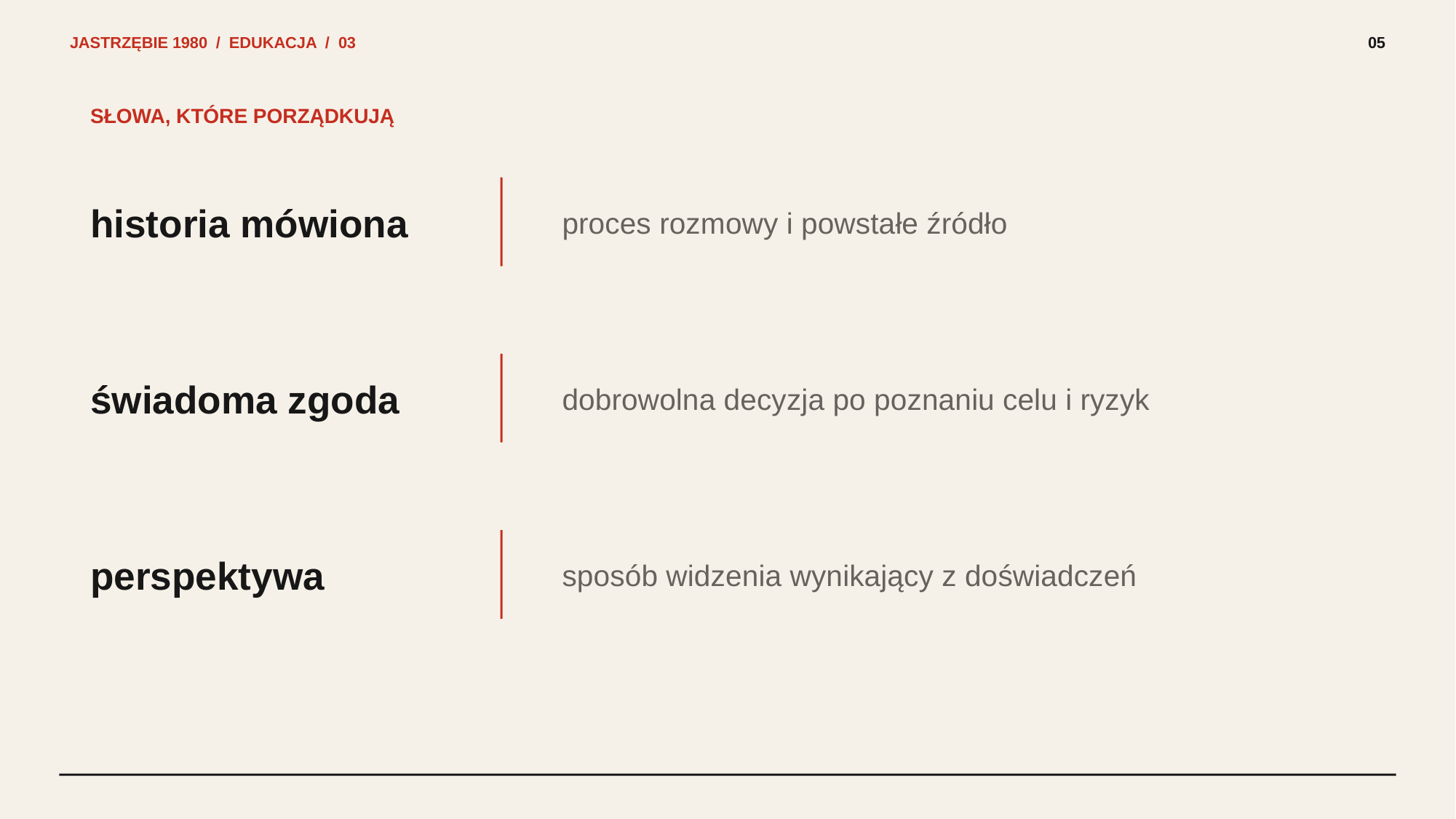

JASTRZĘBIE 1980  /  EDUKACJA  /  03
05
SŁOWA, KTÓRE PORZĄDKUJĄ
historia mówiona
proces rozmowy i powstałe źródło

świadoma zgoda
dobrowolna decyzja po poznaniu celu i ryzyk

perspektywa
sposób widzenia wynikający z doświadczeń